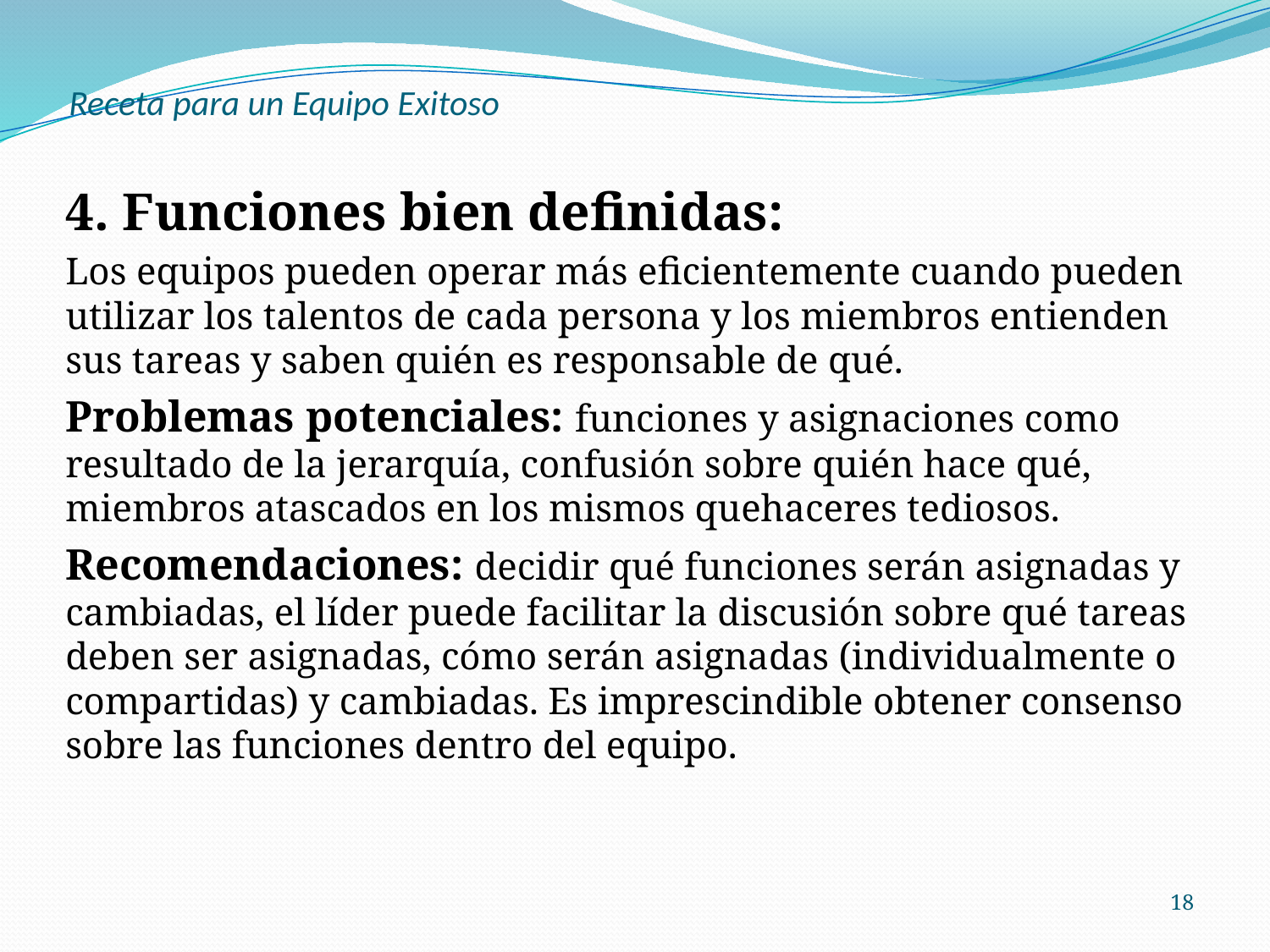

# Receta para un Equipo Exitoso

4. Funciones bien definidas:
Los equipos pueden operar más eficientemente cuando pueden utilizar los talentos de cada persona y los miembros entienden sus tareas y saben quién es responsable de qué.
Problemas potenciales: funciones y asignaciones como resultado de la jerarquía, confusión sobre quién hace qué, miembros atascados en los mismos quehaceres tediosos.
Recomendaciones: decidir qué funciones serán asignadas y cambiadas, el líder puede facilitar la discusión sobre qué tareas deben ser asignadas, cómo serán asignadas (individualmente o compartidas) y cambiadas. Es imprescindible obtener consenso sobre las funciones dentro del equipo.

18